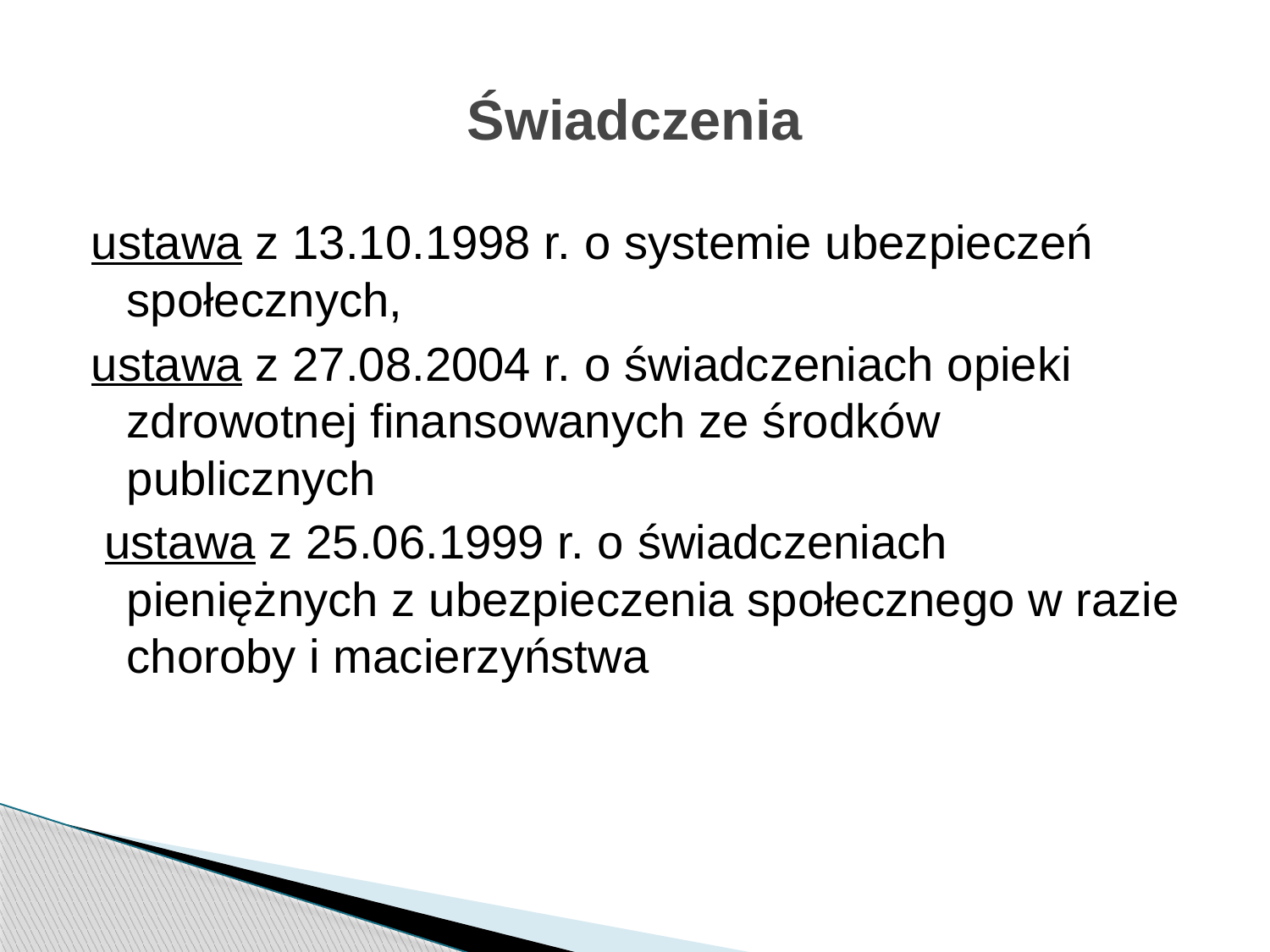

# Świadczenia
ustawa z 13.10.1998 r. o systemie ubezpieczeń społecznych,
ustawa z 27.08.2004 r. o świadczeniach opieki zdrowotnej finansowanych ze środków publicznych
 ustawa z 25.06.1999 r. o świadczeniach pieniężnych z ubezpieczenia społecznego w razie choroby i macierzyństwa